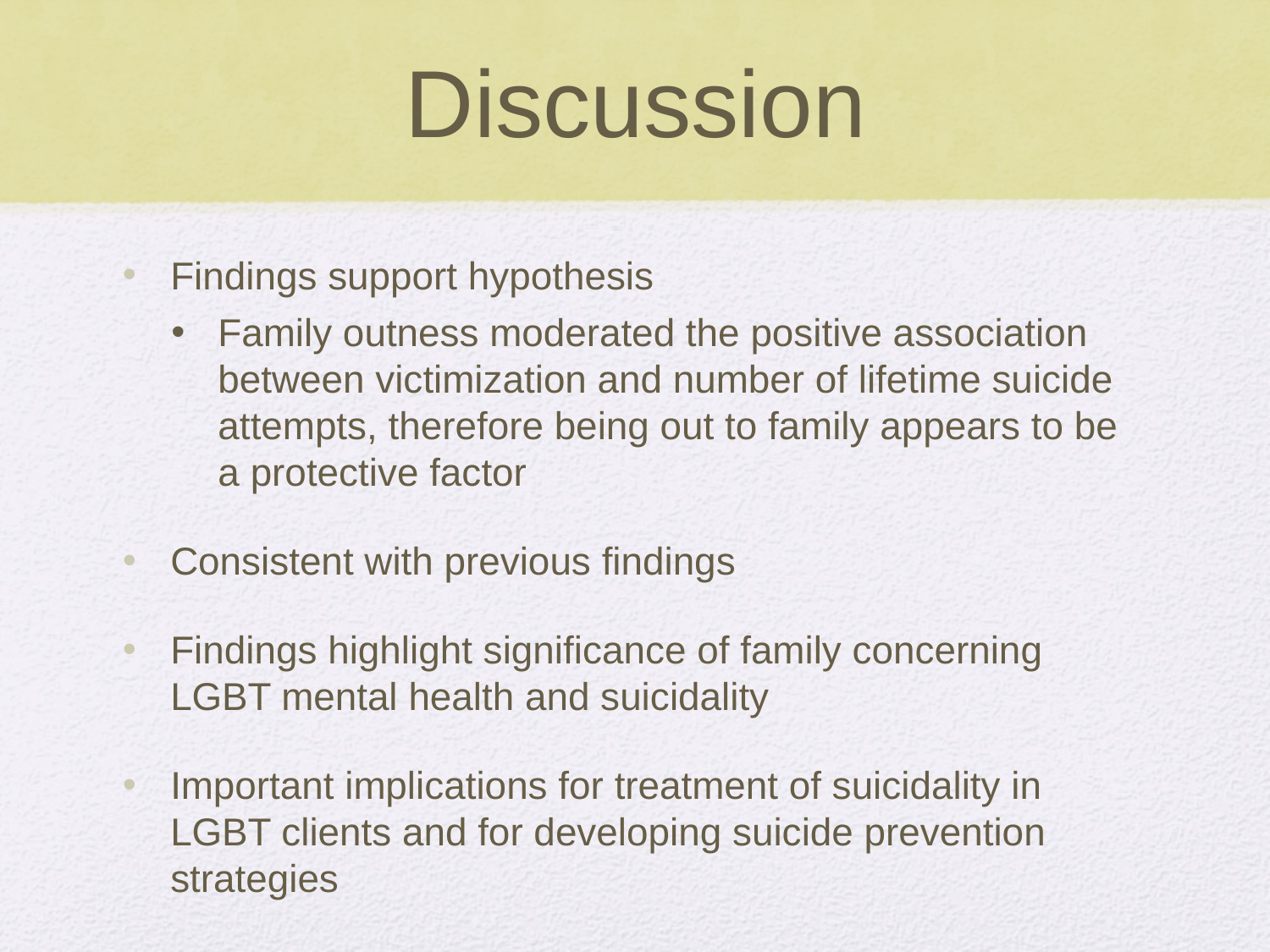

# Discussion
Findings support hypothesis
Family outness moderated the positive association between victimization and number of lifetime suicide attempts, therefore being out to family appears to be a protective factor
Consistent with previous findings
Findings highlight significance of family concerning LGBT mental health and suicidality
Important implications for treatment of suicidality in LGBT clients and for developing suicide prevention strategies